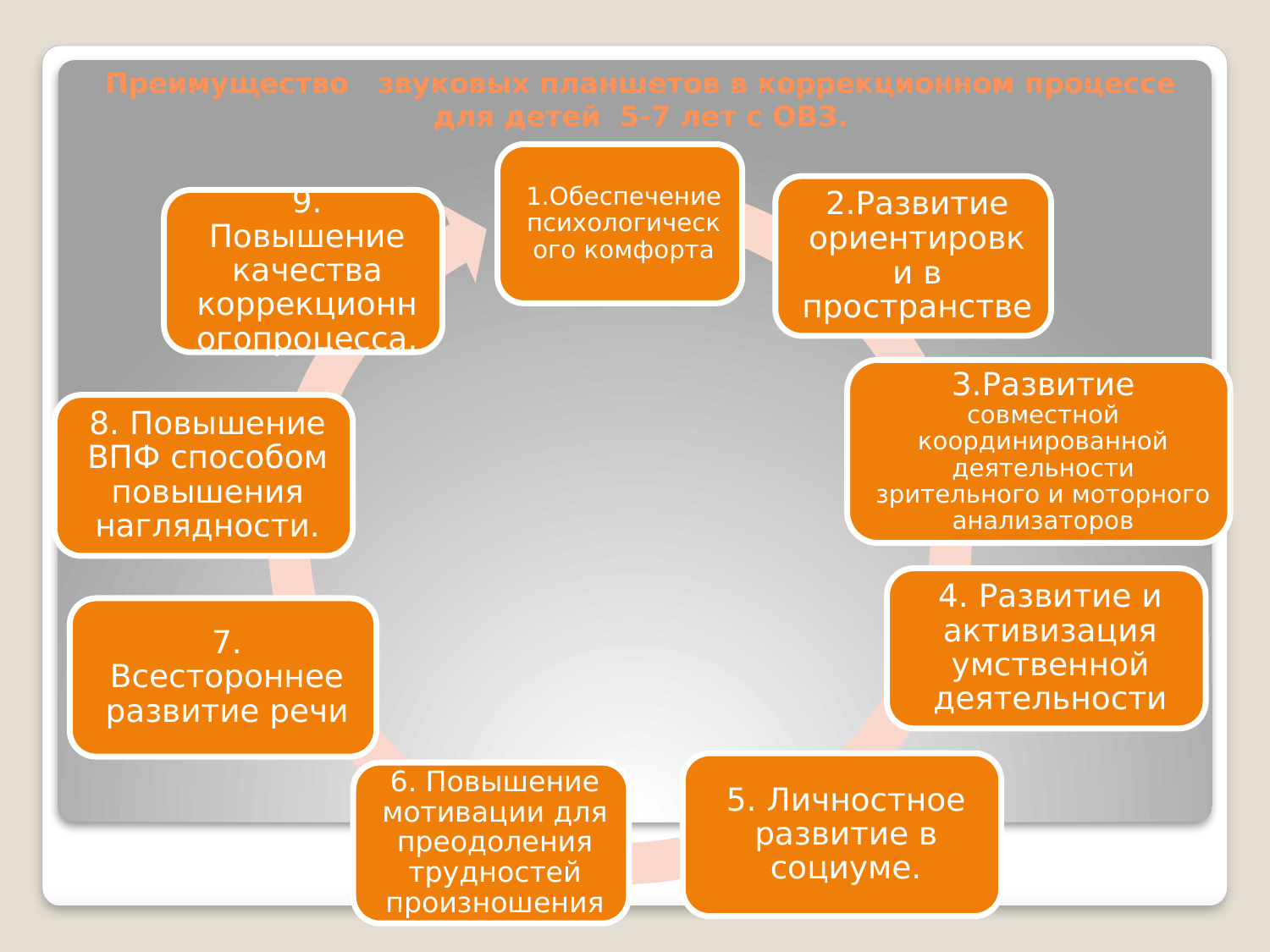

# Преимущество   звуковых планшетов в коррекционном процессе для детей  5-7 лет с ОВЗ.
1.Обеспечение психологического комфорта
2.Развитие ориентировки в пространстве
4. Развитие и активизация умственной деятельности
3.Развитие совместной координированной деятельности зрительного и моторного анализаторов
5. Личностное развитие в социуме.
6. Повышение мотивации для преодоления трудностей произношения
7. Всестороннее развитие речи
8. Повышение ВПФ способом повышения наглядности.
9. Повышение качества коррекционногопроцесса.